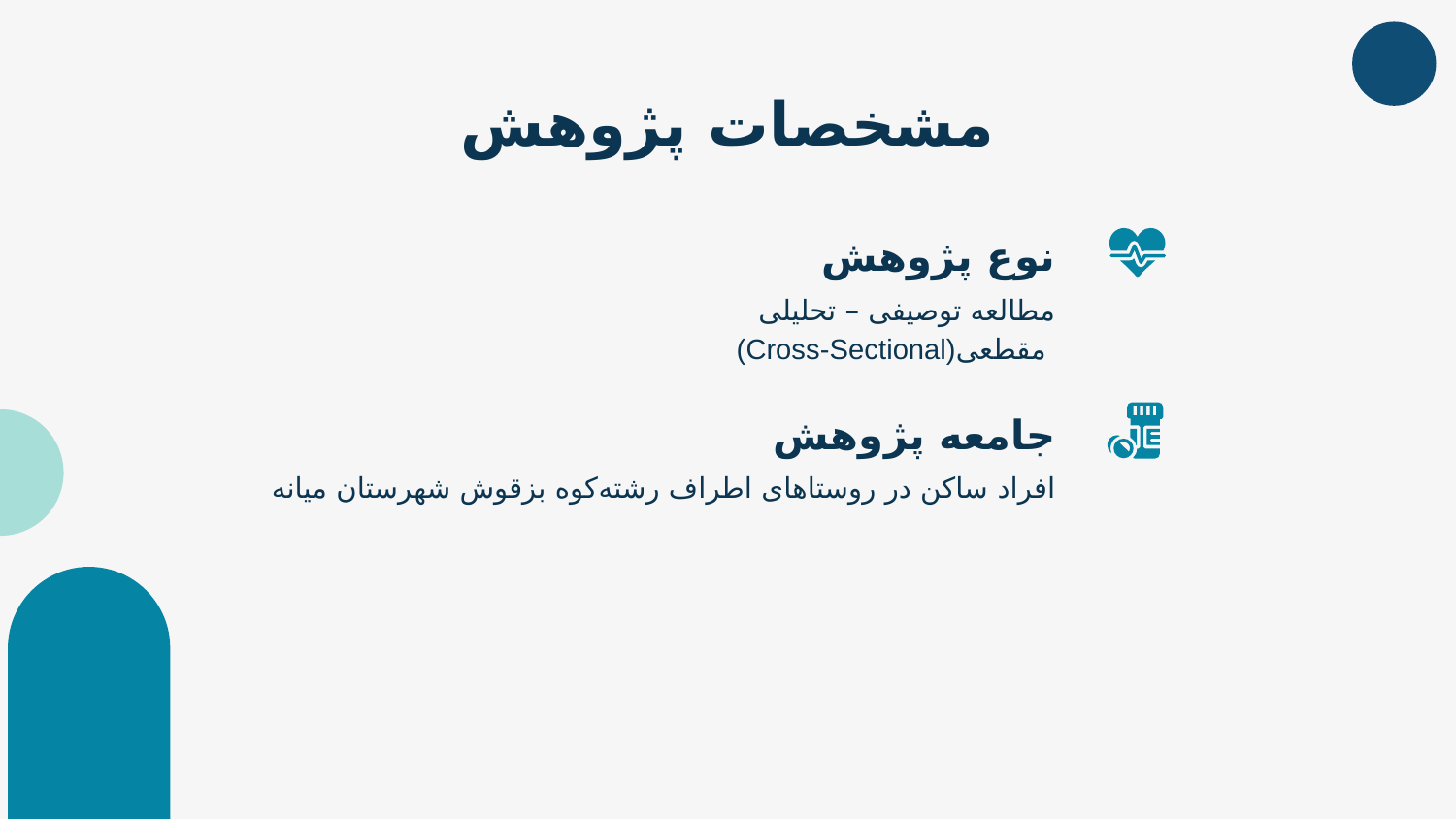

# مشخصات پژوهش
نوع پژوهش

مطالعه توصیفی – تحلیلی
(Cross-Sectional)مقطعی
جامعه پژوهش

افراد ساکن در روستاهای اطراف رشته‌کوه بزقوش شهرستان میانه